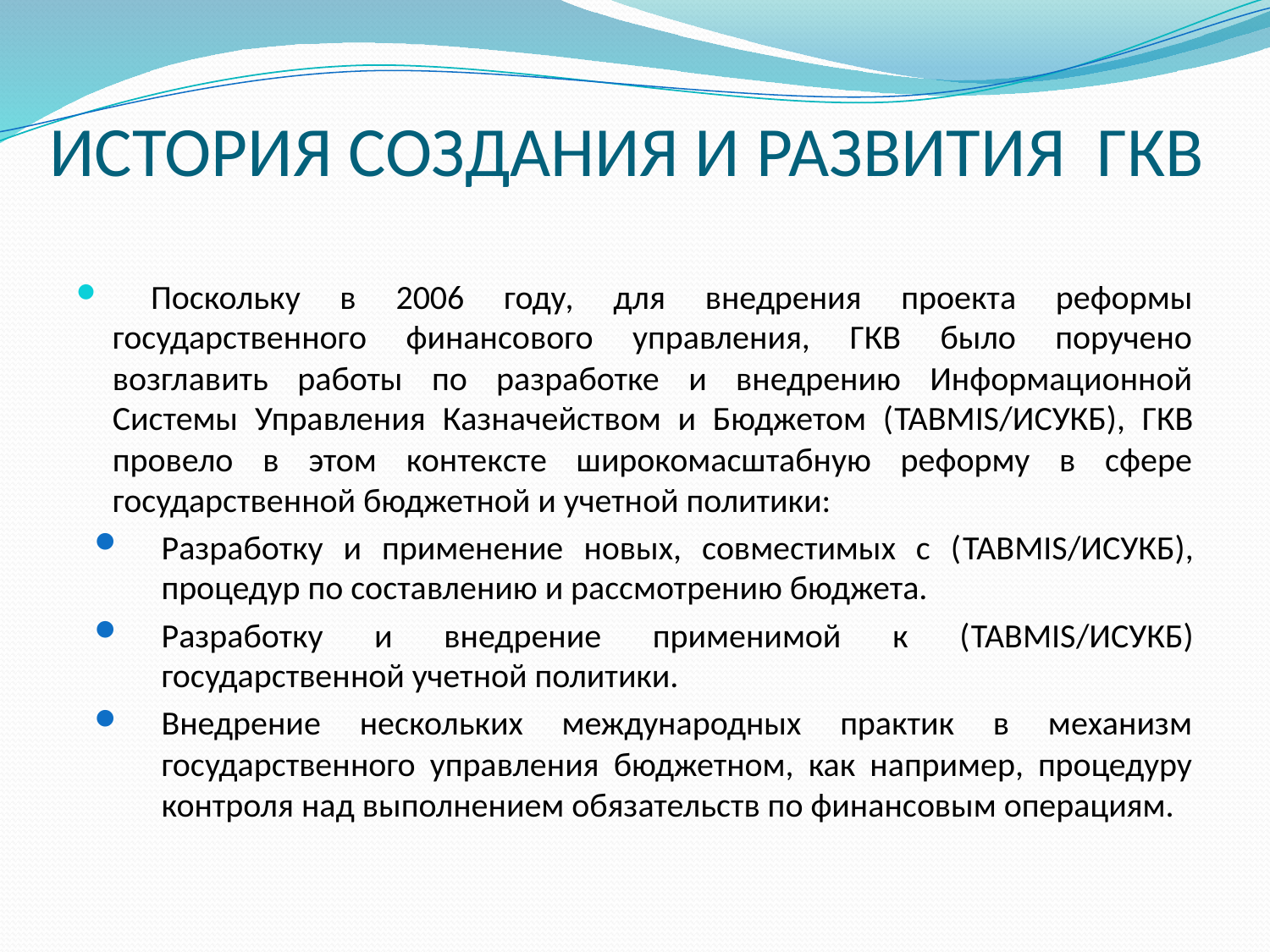

# ИСТОРИЯ СОЗДАНИЯ И РАЗВИТИЯ  ГКВ
 Поскольку в 2006 году, для внедрения проекта реформы государственного финансового управления, ГКВ было поручено возглавить работы по разработке и внедрению Информационной Системы Управления Казначейством и Бюджетом (TABMIS/ИСУКБ), ГКВ провело в этом контексте широкомасштабную реформу в сфере государственной бюджетной и учетной политики:
Разработку и применение новых, совместимых с (TABMIS/ИСУКБ), процедур по составлению и рассмотрению бюджета.
Разработку и внедрение применимой к (TABMIS/ИСУКБ) государственной учетной политики.
Внедрение нескольких международных практик в механизм государственного управления бюджетном, как например, процедуру контроля над выполнением обязательств по финансовым операциям.